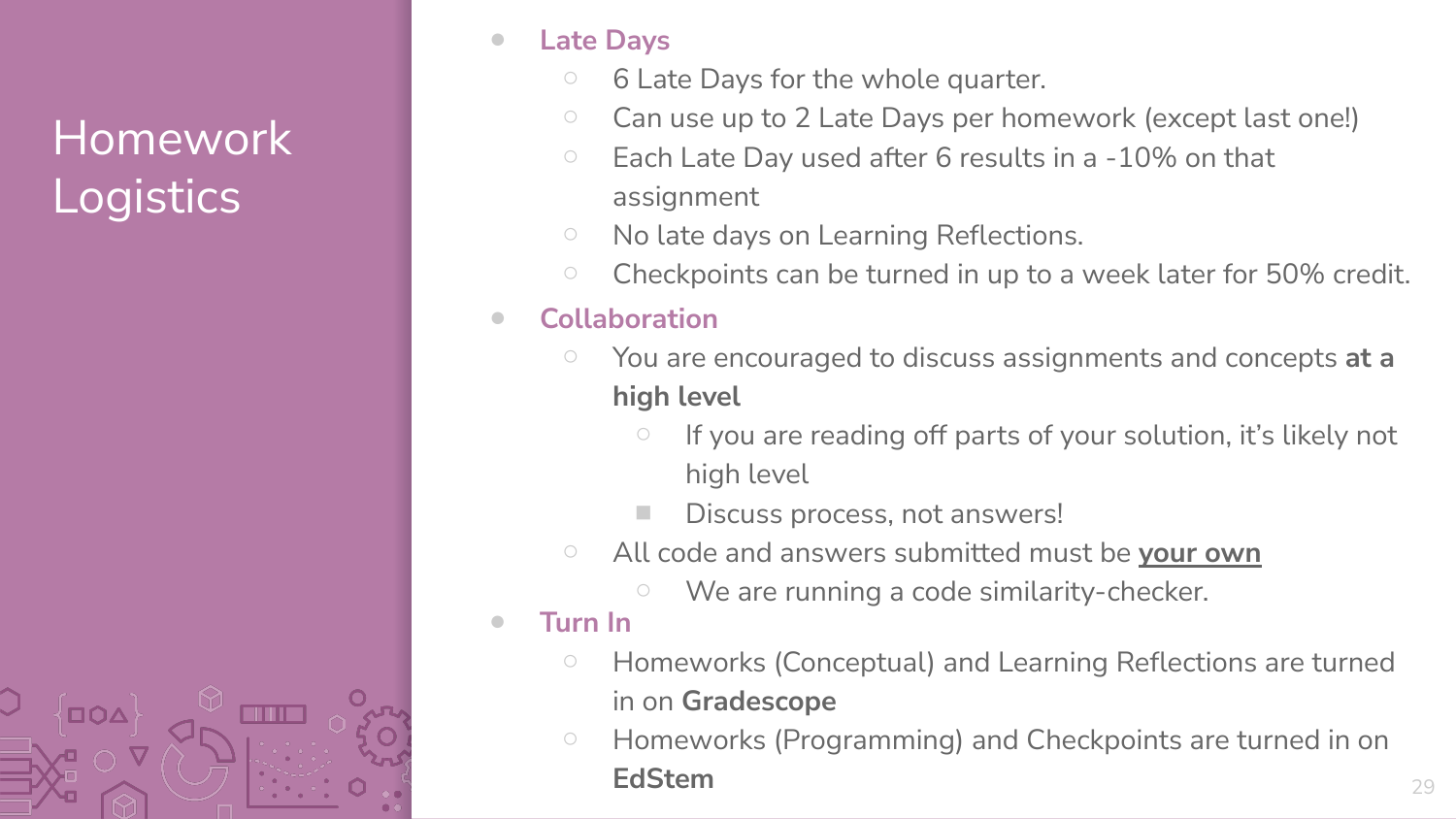

Late Days
6 Late Days for the whole quarter.
Can use up to 2 Late Days per homework (except last one!)
Each Late Day used after 6 results in a -10% on that assignment
No late days on Learning Reflections.
Checkpoints can be turned in up to a week later for 50% credit.
# Homework Logistics
Collaboration
You are encouraged to discuss assignments and concepts at a high level
If you are reading off parts of your solution, it’s likely not high level
Discuss process, not answers!
All code and answers submitted must be your own
We are running a code similarity-checker.
Turn In
Homeworks (Conceptual) and Learning Reflections are turned in on Gradescope
Homeworks (Programming) and Checkpoints are turned in on EdStem
29